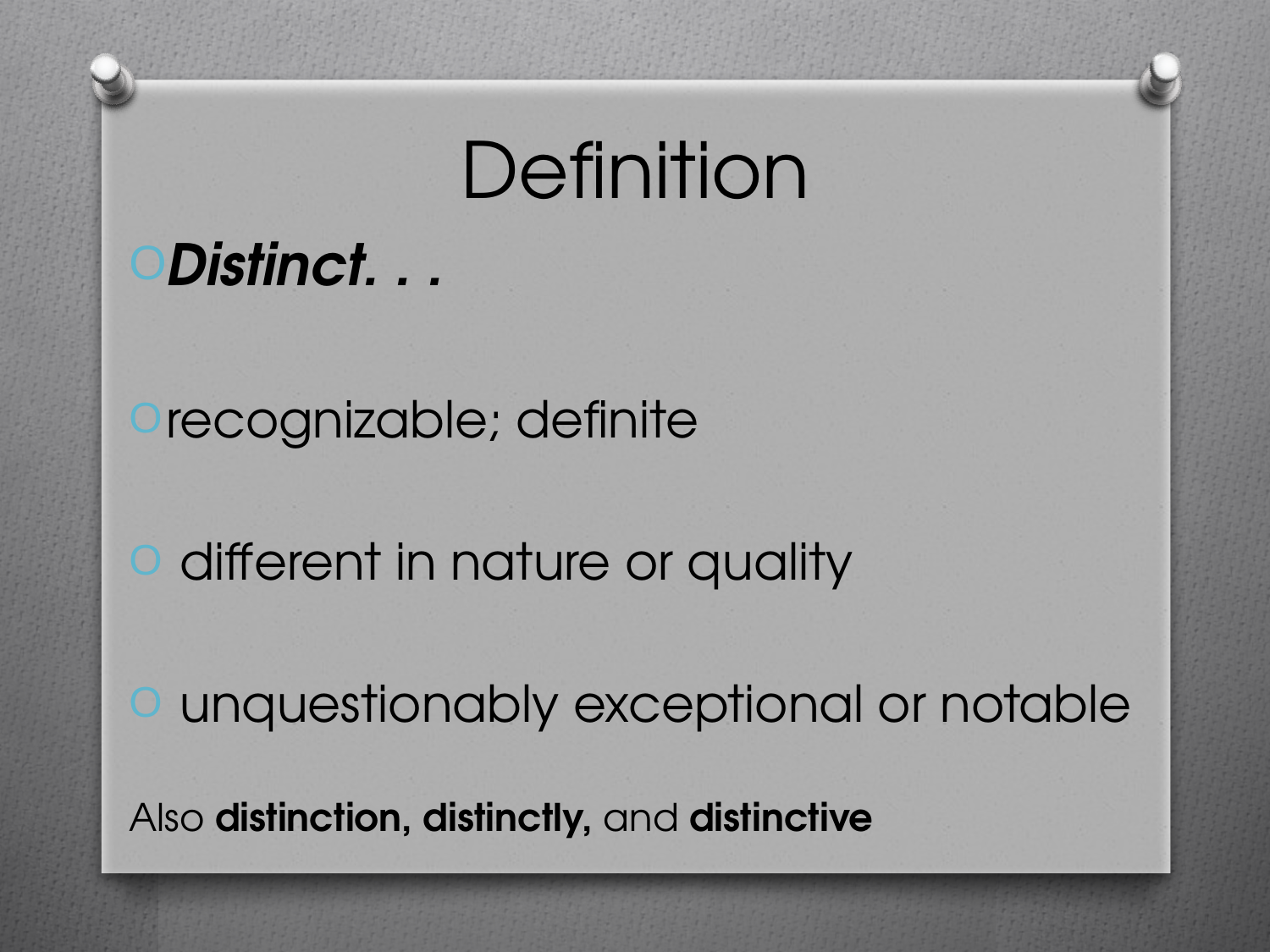

# Definition
Distinct. . .

recognizable; definite

 different in nature or quality

 unquestionably exceptional or notable

Also distinction, distinctly, and distinctive